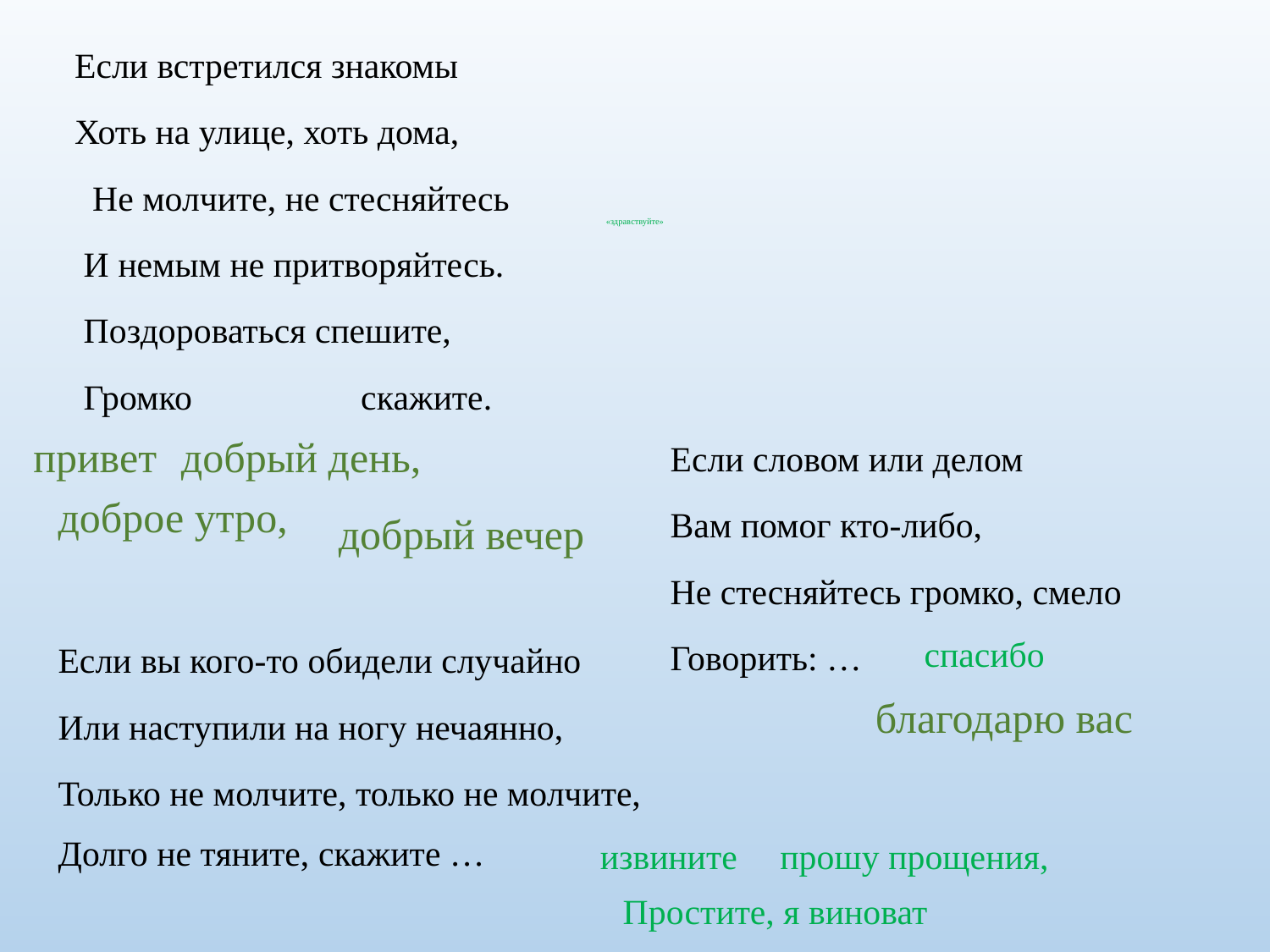

Если встретился знакомы
       Хоть на улице, хоть дома,
         Не молчите, не стесняйтесь
        И немым не притворяйтесь.
        Поздороваться спешите,
        Громко                   скажите.
# «здравствуйте»
привет
добрый день,
Если словом или делом
Вам помог кто-либо,
Не стесняйтесь громко, смело
Говорить: …
доброе утро,
добрый вечер
Если вы кого-то обидели случайно
Или наступили на ногу нечаянно,
Только не молчите, только не молчите,
Долго не тяните, скажите …
спасибо
         благодарю вас
извините
прошу прощения,
Простите, я виноват